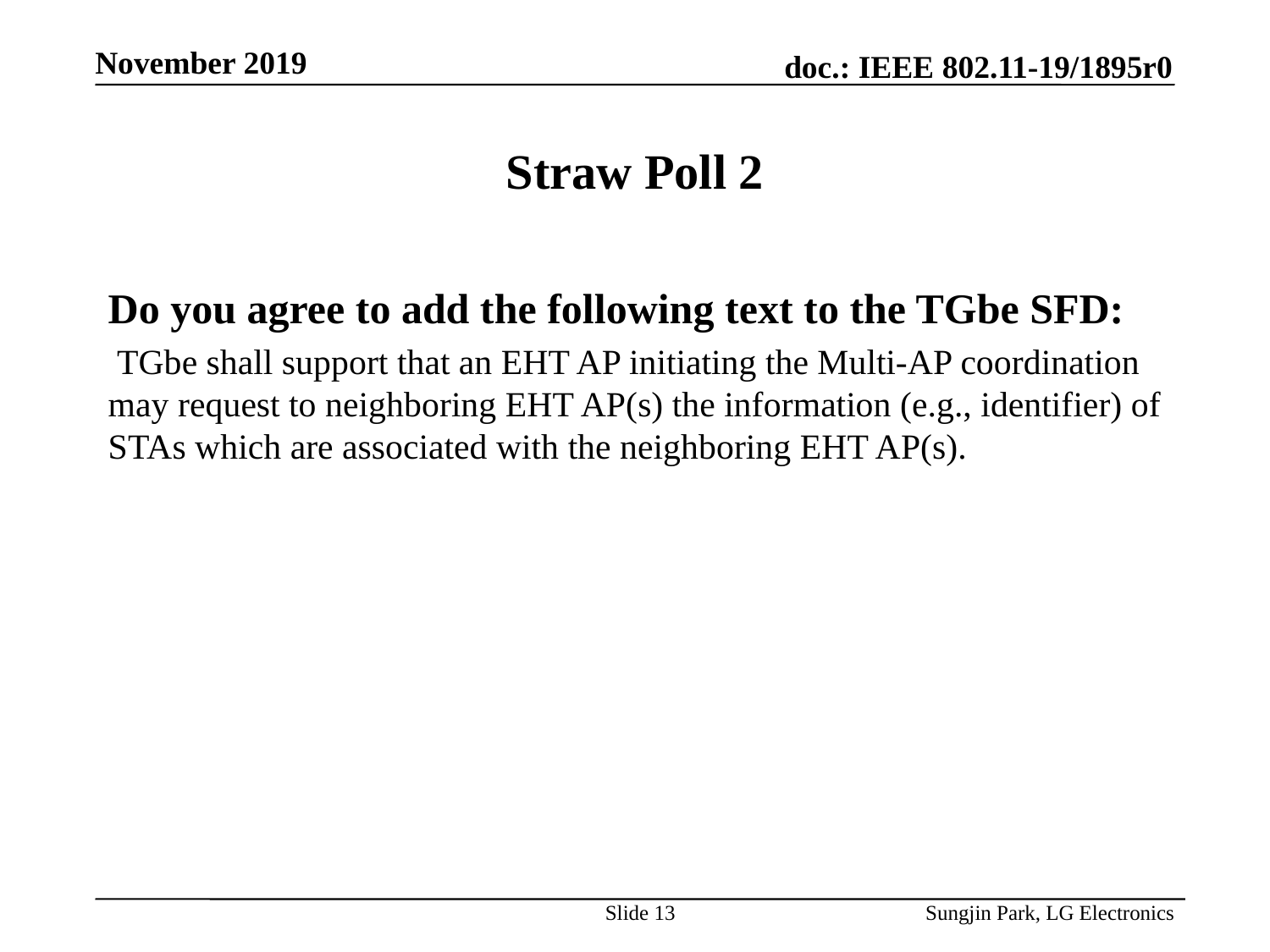

# Straw Poll 2
Do you agree to add the following text to the TGbe SFD:
 TGbe shall support that an EHT AP initiating the Multi-AP coordination may request to neighboring EHT AP(s) the information (e.g., identifier) of STAs which are associated with the neighboring EHT AP(s).

Slide 13